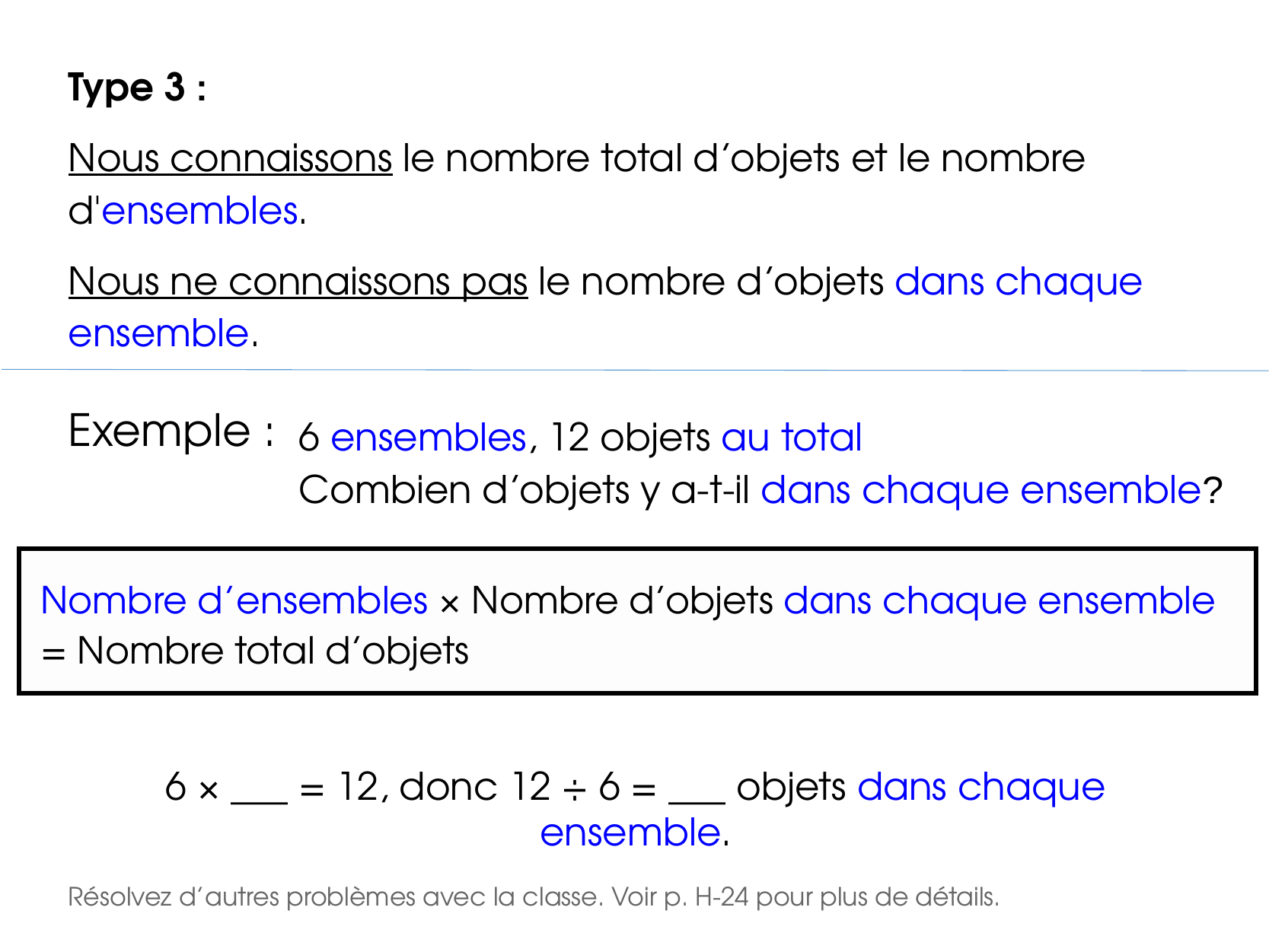

Type 3 :
Nous connaissons le nombre total d’objets et le nombre d'ensembles.
Nous ne connaissons pas le nombre d’objets dans chaque ensemble.
Exemple :
6 ensembles, 12 objets au total
Combien d’objets y a-t-il dans chaque ensemble?

Nombre d’ensembles × Nombre d’objets dans chaque ensemble
= Nombre total d’objets
6 × ___ = 12, donc 12 ÷ 6 = ___ objets dans chaque ensemble.
Résolvez d’autres problèmes avec la classe. Voir p. H-24 pour plus de détails.